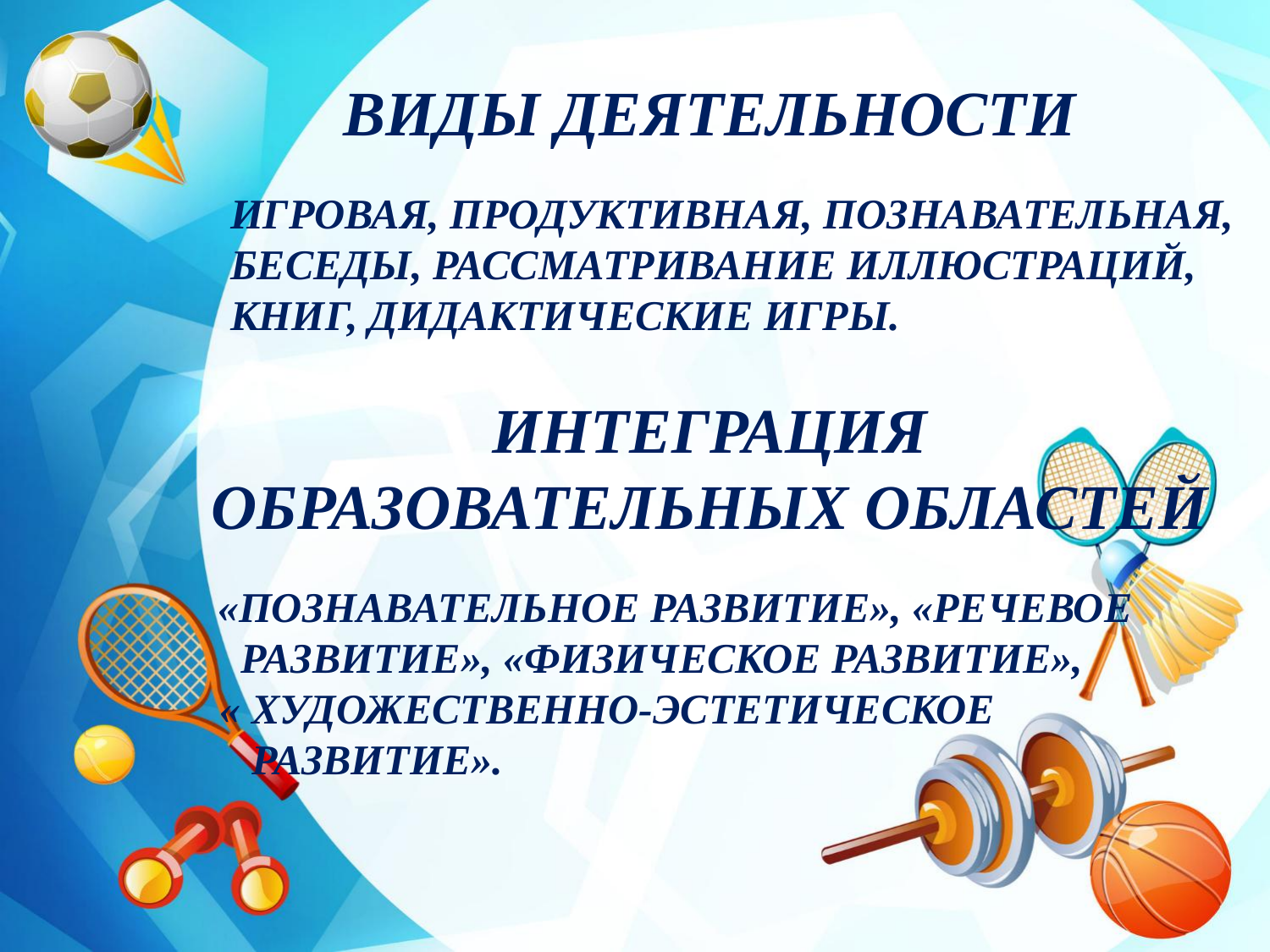

ВИДЫ ДЕЯТЕЛЬНОСТИ

     ИГРОВАЯ, ПРОДУКТИВНАЯ, ПОЗНАВАТЕЛЬНАЯ,
     БЕСЕДЫ, РАССМАТРИВАНИЕ ИЛЛЮСТРАЦИЙ,
     КНИГ, ДИДАКТИЧЕСКИЕ ИГРЫ.

ИНТЕГРАЦИЯ ОБРАЗОВАТЕЛЬНЫХ ОБЛАСТЕЙ

     «ПОЗНАВАТЕЛЬНОЕ РАЗВИТИЕ», «РЕЧЕВОЕ
      РАЗВИТИЕ», «ФИЗИЧЕСКОЕ РАЗВИТИЕ»,
    « ХУДОЖЕСТВЕННО-ЭСТЕТИЧЕСКОЕ
       РАЗВИТИЕ».